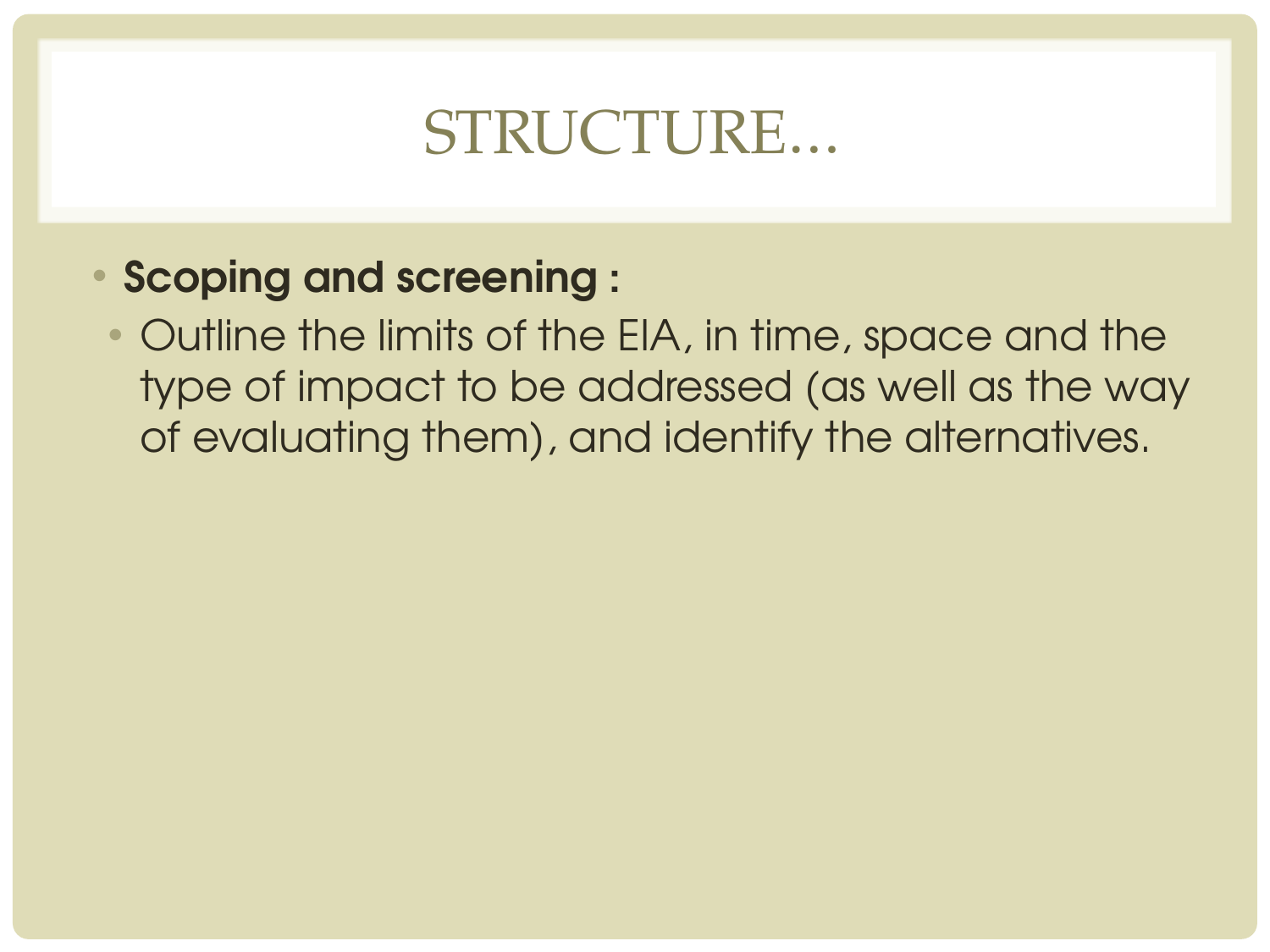

# Structure…
Scoping and screening :
Outline the limits of the EIA, in time, space and the type of impact to be addressed (as well as the way of evaluating them), and identify the alternatives.